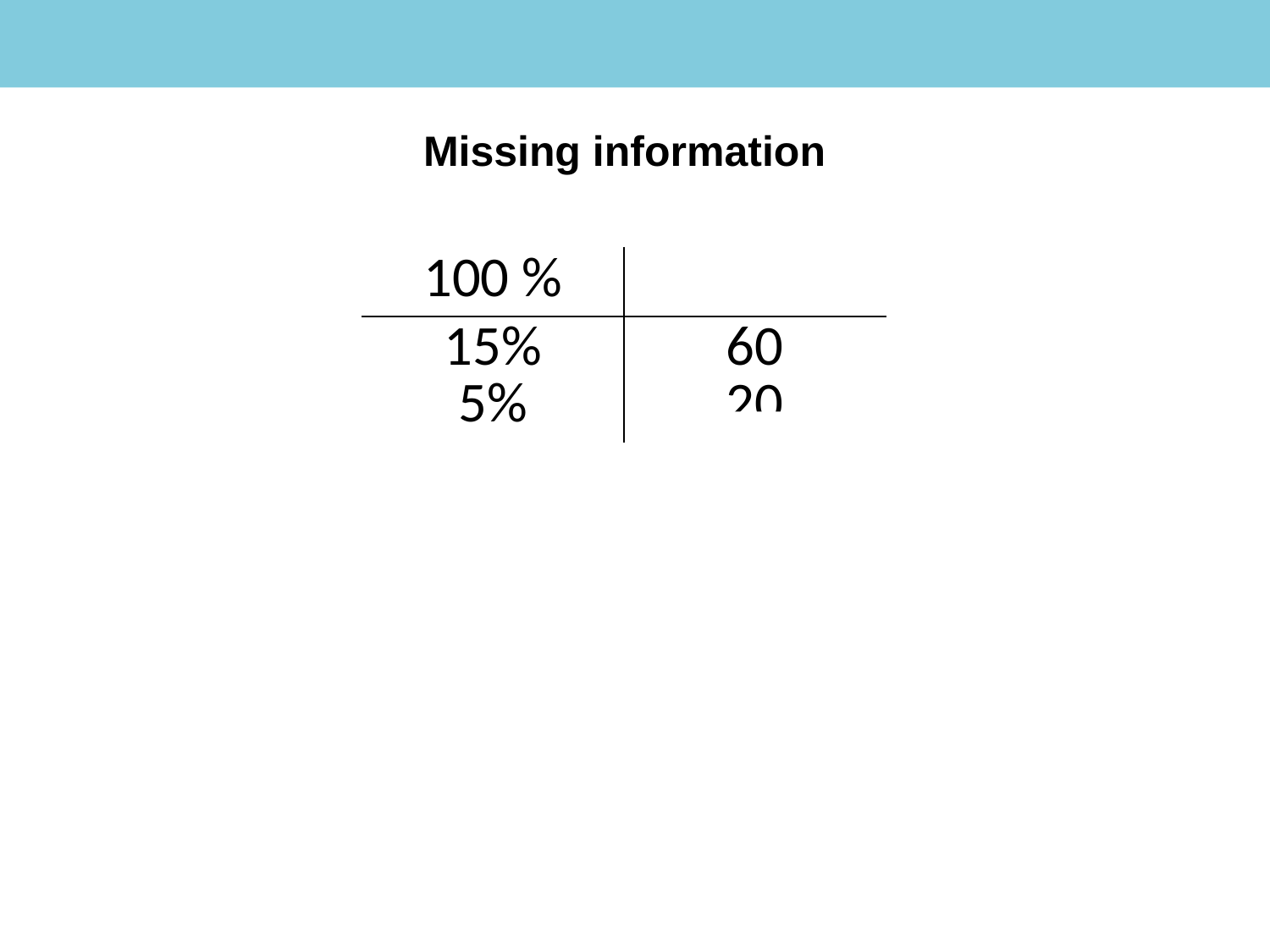

Missing information
| 100 % | 400 |
| --- | --- |
| 15% 5% | 60 20 |